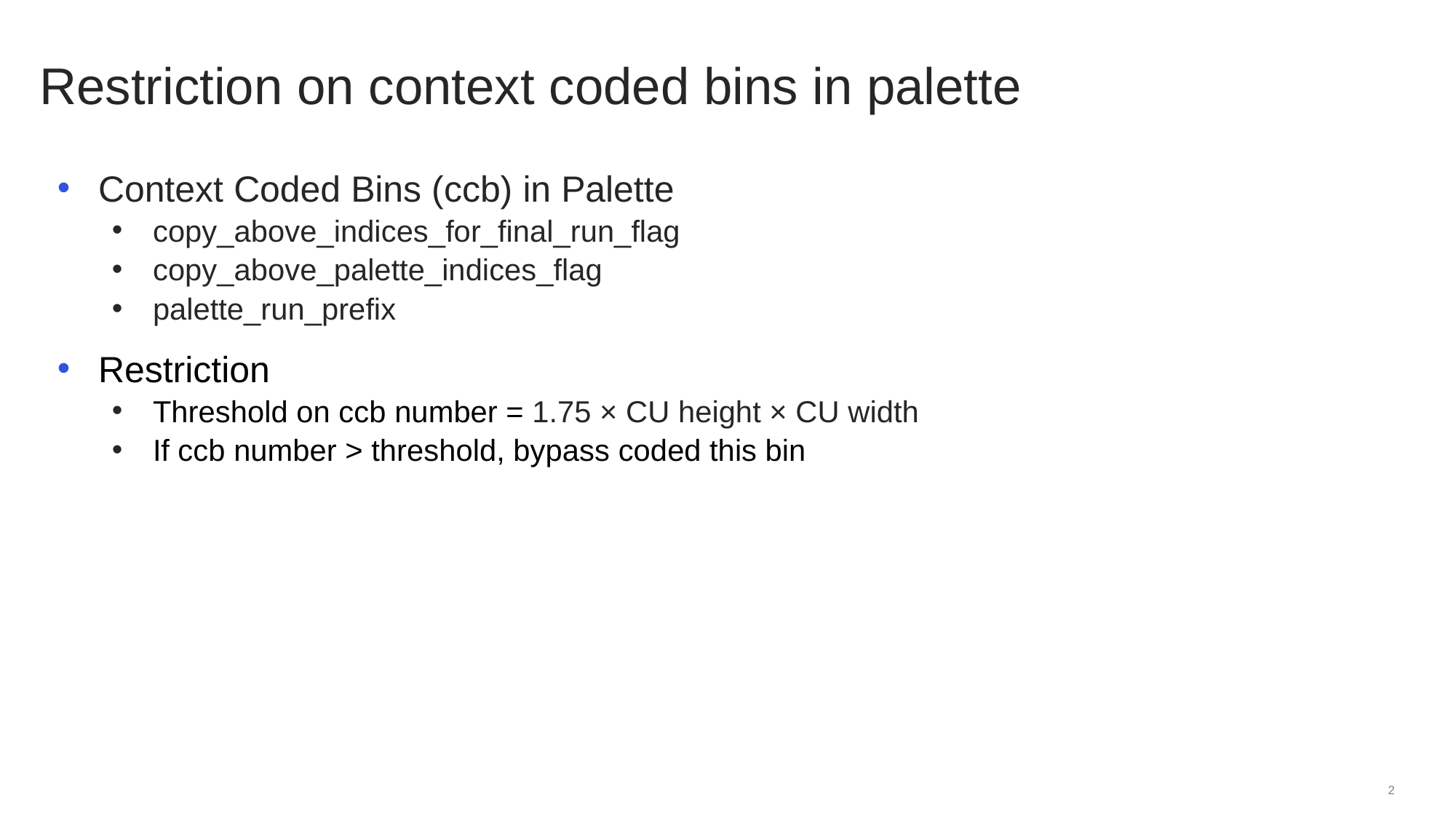

# Restriction on context coded bins in palette
Context Coded Bins (ccb) in Palette
copy_above_indices_for_final_run_flag
copy_above_palette_indices_flag
palette_run_prefix
Restriction
Threshold on ccb number = 1.75 × CU height × CU width
If ccb number > threshold, bypass coded this bin